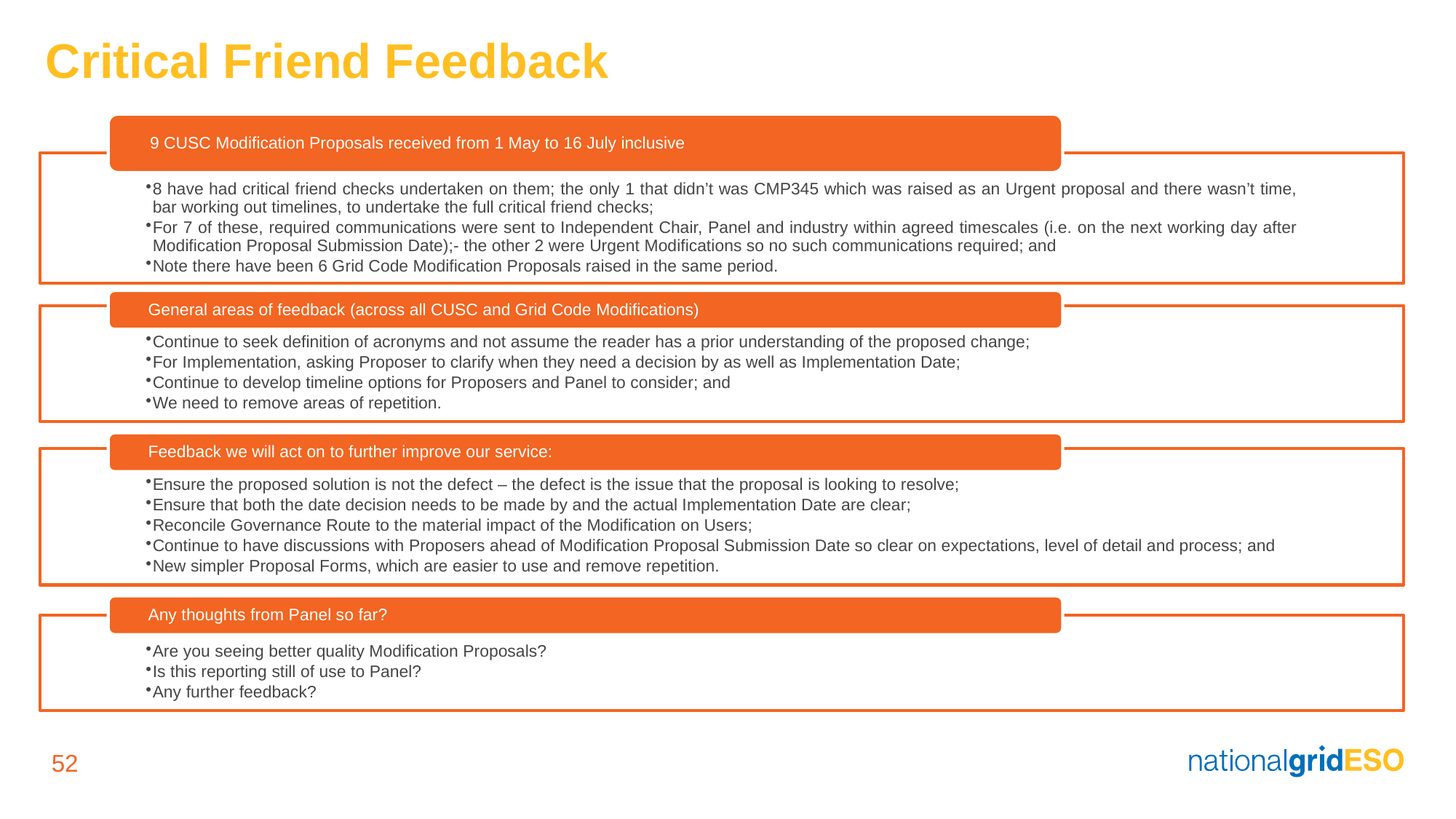

# Critical Friend Feedback
8 have had critical friend checks undertaken on them; the only 1 that didn’t was CMP345 which was raised as an Urgent proposal and there wasn’t time, bar working out timelines, to undertake the full critical friend checks;
For 7 of these, required communications were sent to Independent Chair, Panel and industry within agreed timescales (i.e. on the next working day after Modification Proposal Submission Date);- the other 2 were Urgent Modifications so no such communications required; and
Note there have been 6 Grid Code Modification Proposals raised in the same period.
9 CUSC Modification Proposals received from 1 May to 16 July inclusive
Continue to seek definition of acronyms and not assume the reader has a prior understanding of the proposed change;
For Implementation, asking Proposer to clarify when they need a decision by as well as Implementation Date;
Continue to develop timeline options for Proposers and Panel to consider; and
We need to remove areas of repetition.
General areas of feedback (across all CUSC and Grid Code Modifications)
Ensure the proposed solution is not the defect – the defect is the issue that the proposal is looking to resolve;
Ensure that both the date decision needs to be made by and the actual Implementation Date are clear;
Reconcile Governance Route to the material impact of the Modification on Users;
Continue to have discussions with Proposers ahead of Modification Proposal Submission Date so clear on expectations, level of detail and process; and
New simpler Proposal Forms, which are easier to use and remove repetition.
Feedback we will act on to further improve our service:
Are you seeing better quality Modification Proposals?
Is this reporting still of use to Panel?
Any further feedback?
Any thoughts from Panel so far?